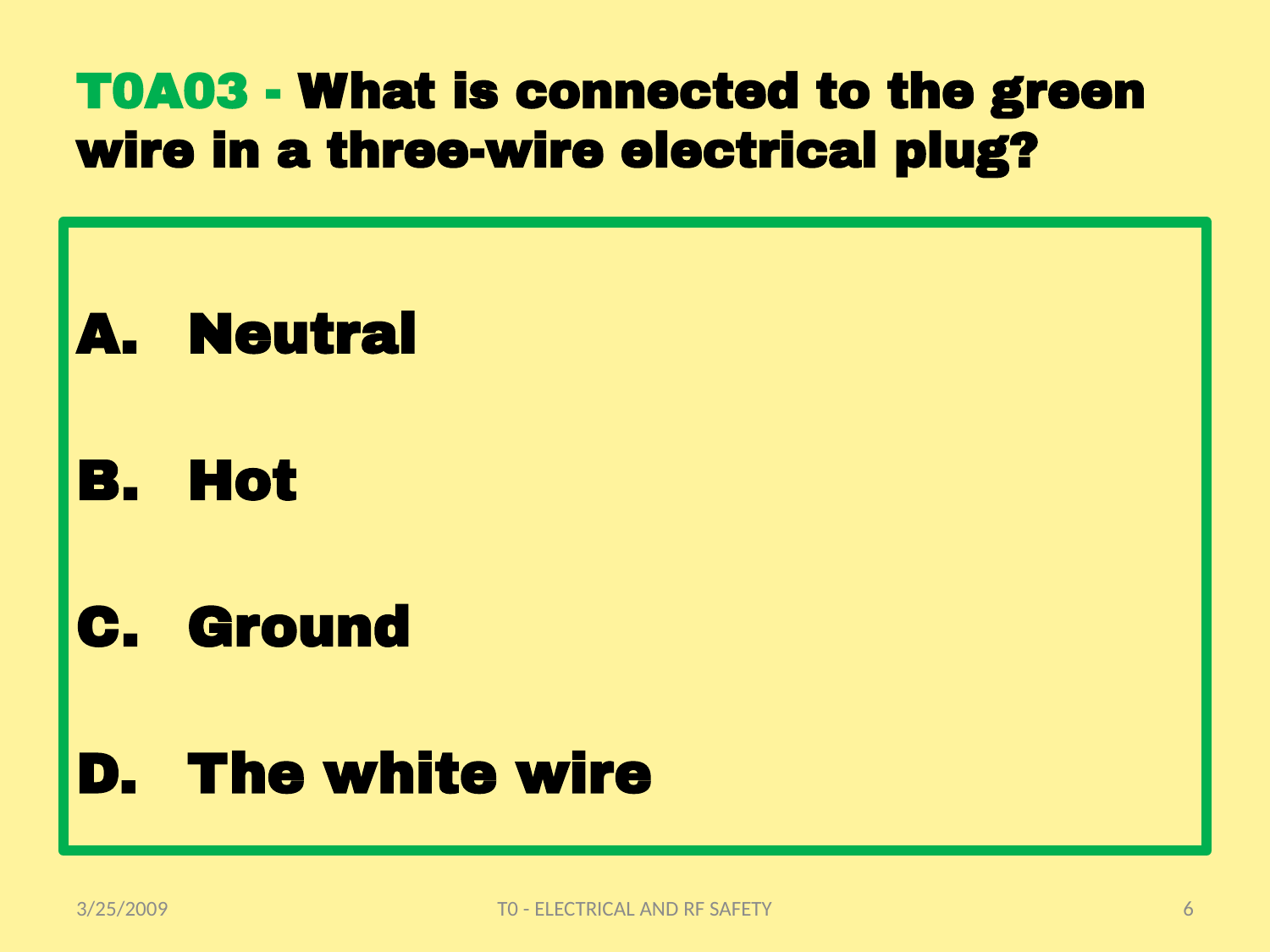

# T0A03 - What is connected to the green wire in a three-wire electrical plug?
Neutral
Hot
Ground
The white wire
3/25/2009
T0 - ELECTRICAL AND RF SAFETY
6